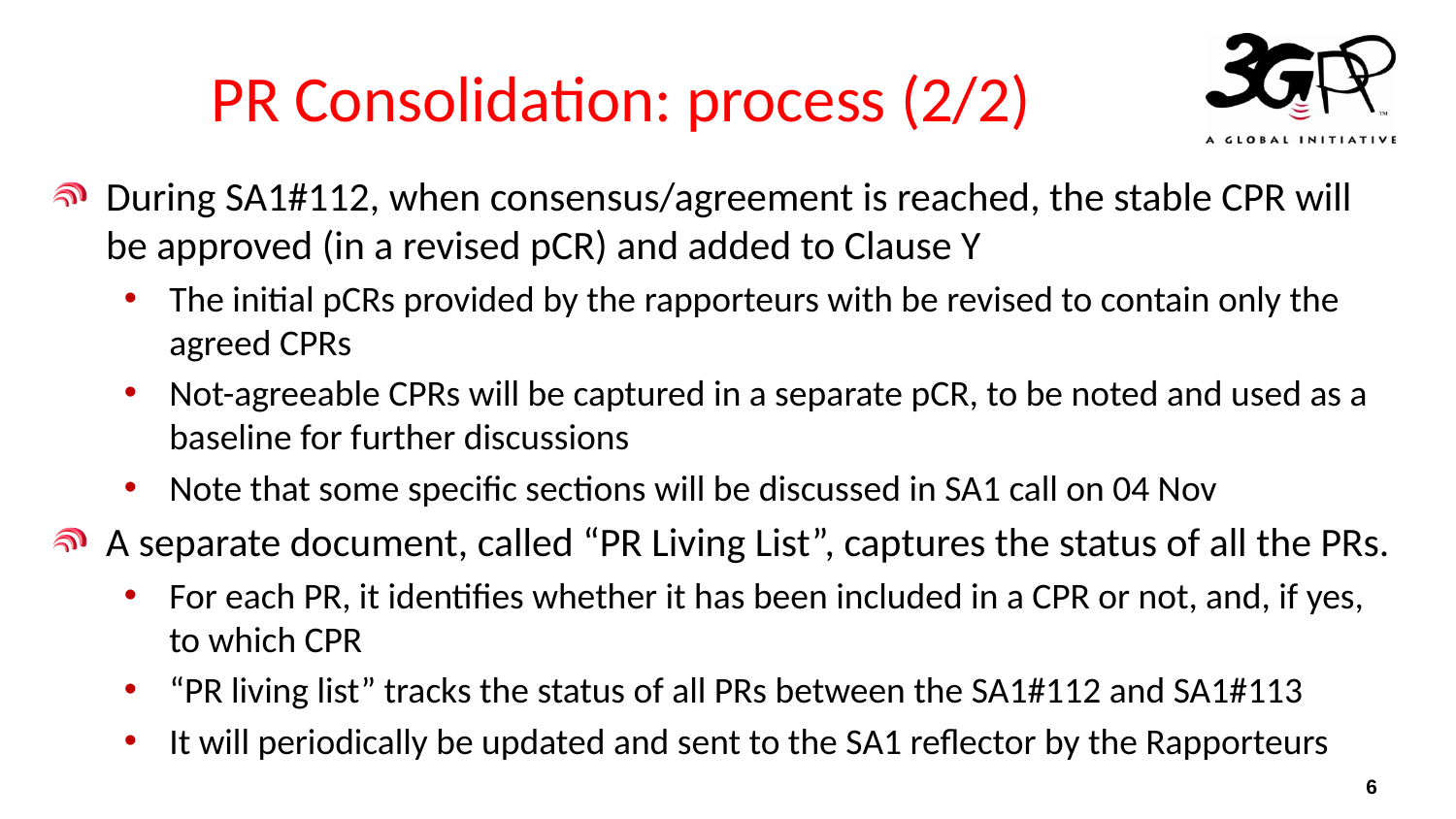

# PR Consolidation: process (2/2)
During SA1#112, when consensus/agreement is reached, the stable CPR will be approved (in a revised pCR) and added to Clause Y
The initial pCRs provided by the rapporteurs with be revised to contain only the agreed CPRs
Not-agreeable CPRs will be captured in a separate pCR, to be noted and used as a baseline for further discussions
Note that some specific sections will be discussed in SA1 call on 04 Nov
A separate document, called “PR Living List”, captures the status of all the PRs.
For each PR, it identifies whether it has been included in a CPR or not, and, if yes, to which CPR
“PR living list” tracks the status of all PRs between the SA1#112 and SA1#113
It will periodically be updated and sent to the SA1 reflector by the Rapporteurs